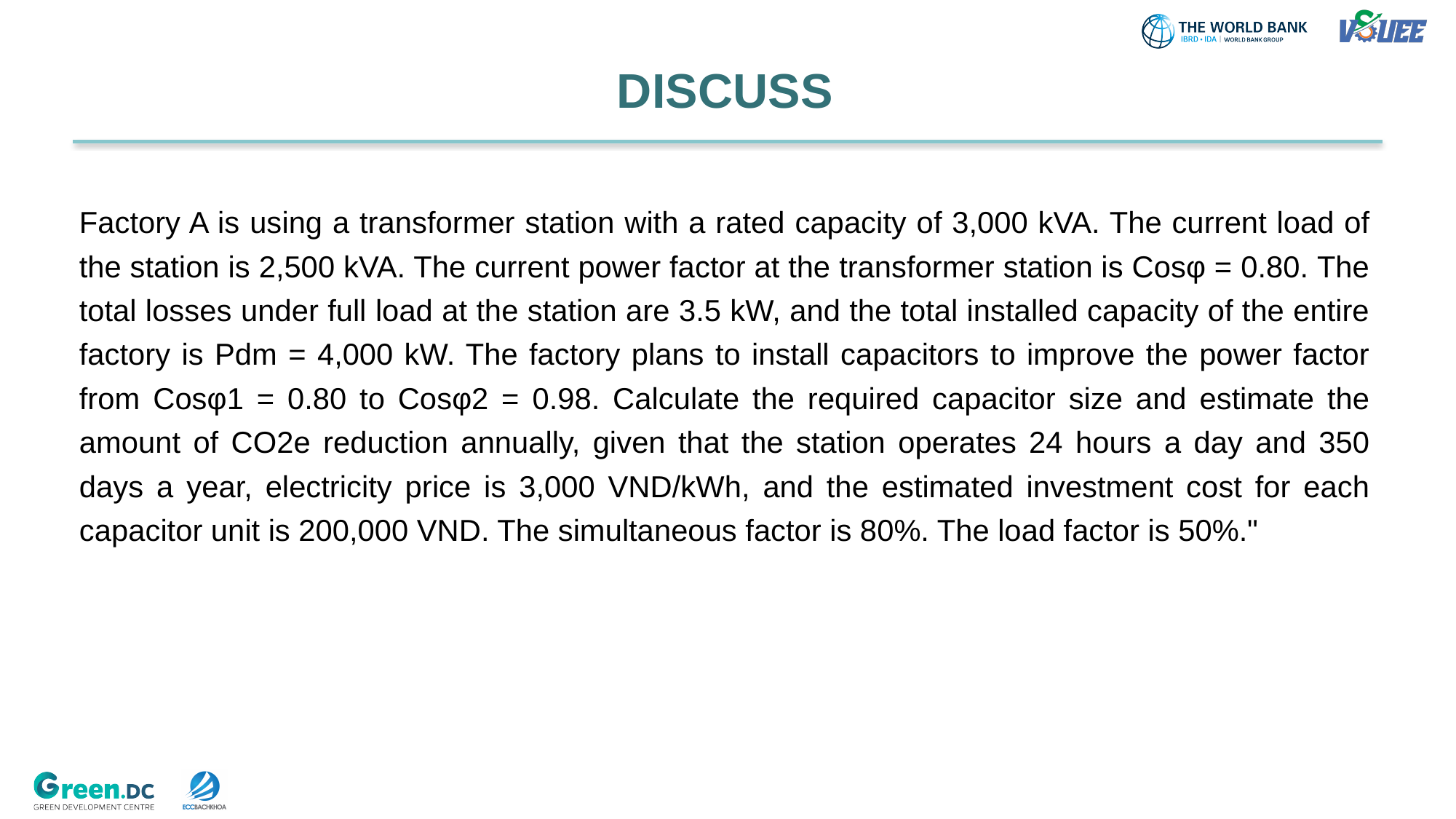

# Factory A is using a transformer station with a rated capacity of 3,000 kVA. The current load of the station is 2,500 kVA. The current power factor at the transformer station is Cosφ = 0.80. The total losses under full load at the station are 3.5 kW, and the total installed capacity of the entire factory is Pdm = 4,000 kW. The factory plans to install capacitors to improve the power factor from Cosφ1 = 0.80 to Cosφ2 = 0.98. Calculate the required capacitor size and estimate the amount of CO2e reduction annually, given that the station operates 24 hours a day and 350 days a year, electricity price is 3,000 VND/kWh, and the estimated investment cost for each capacitor unit is 200,000 VND. The simultaneous factor is 80%. The load factor is 50%."
DISCUSS